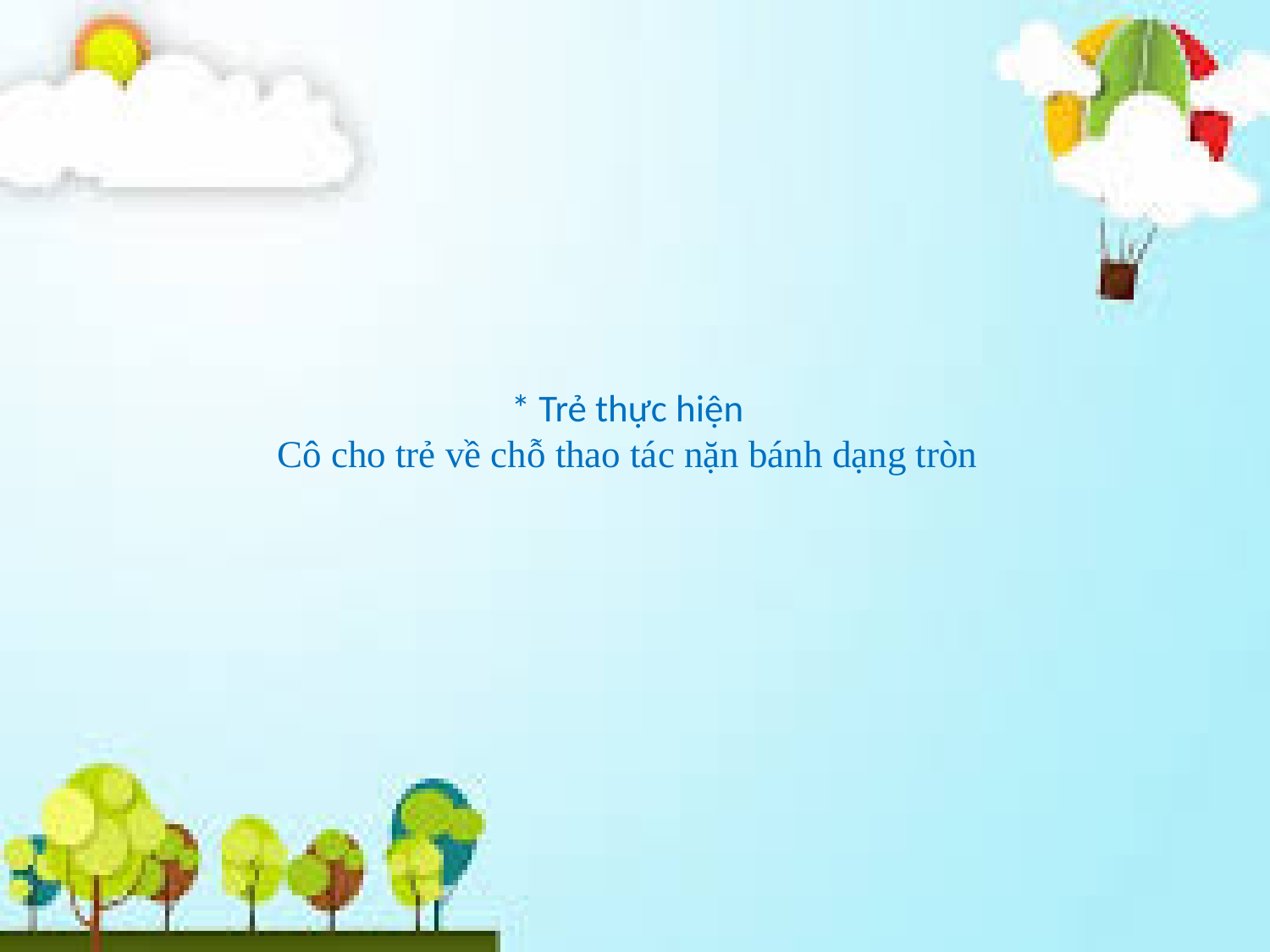

# * Trẻ thực hiện Cô cho trẻ về chỗ thao tác nặn bánh dạng tròn